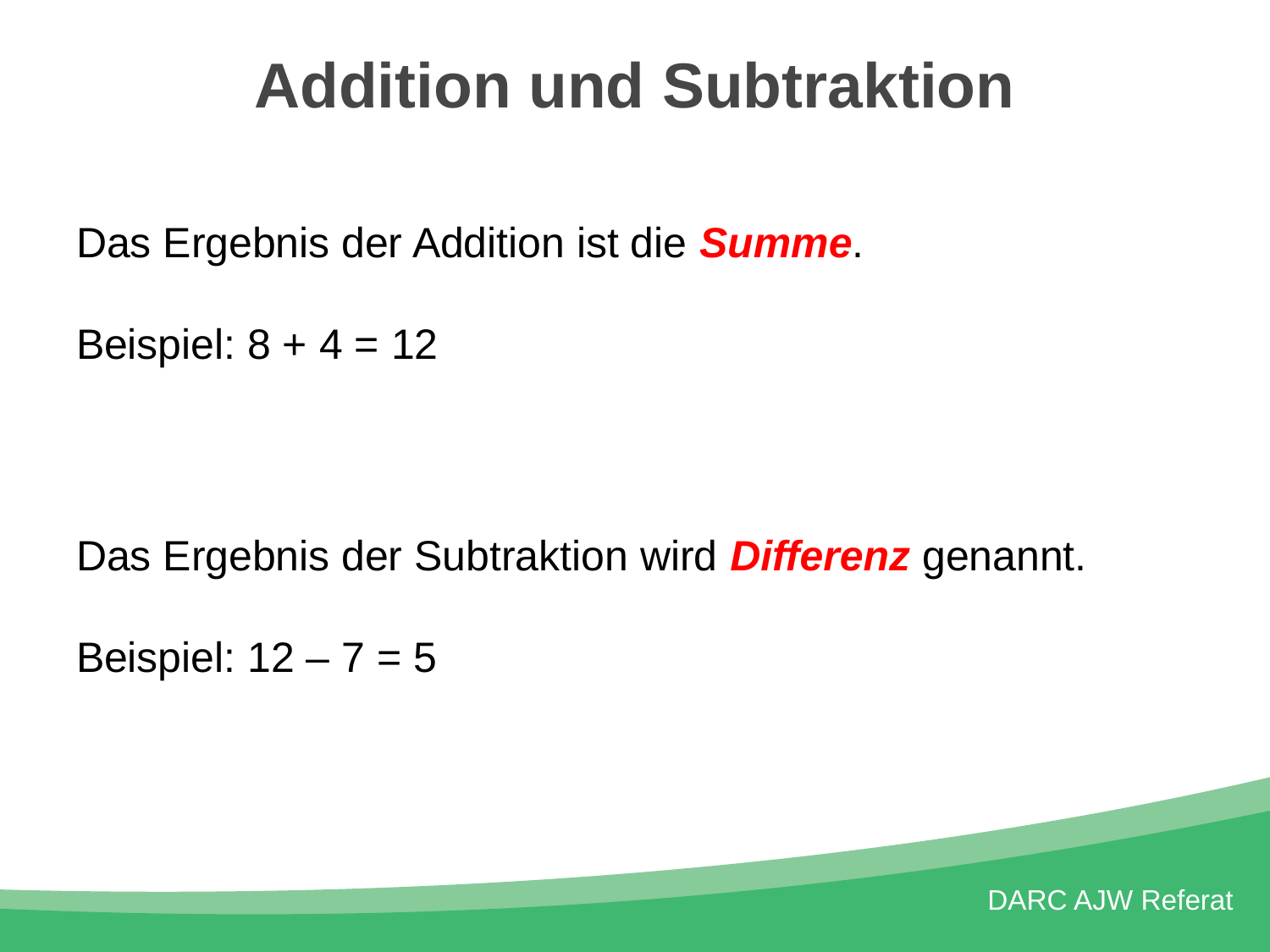

# Addition und Subtraktion

Das Ergebnis der Addition ist die Summe.
Beispiel: 8 + 4 = 12
Das Ergebnis der Subtraktion wird Differenz genannt.
Beispiel: 12 – 7 = 5